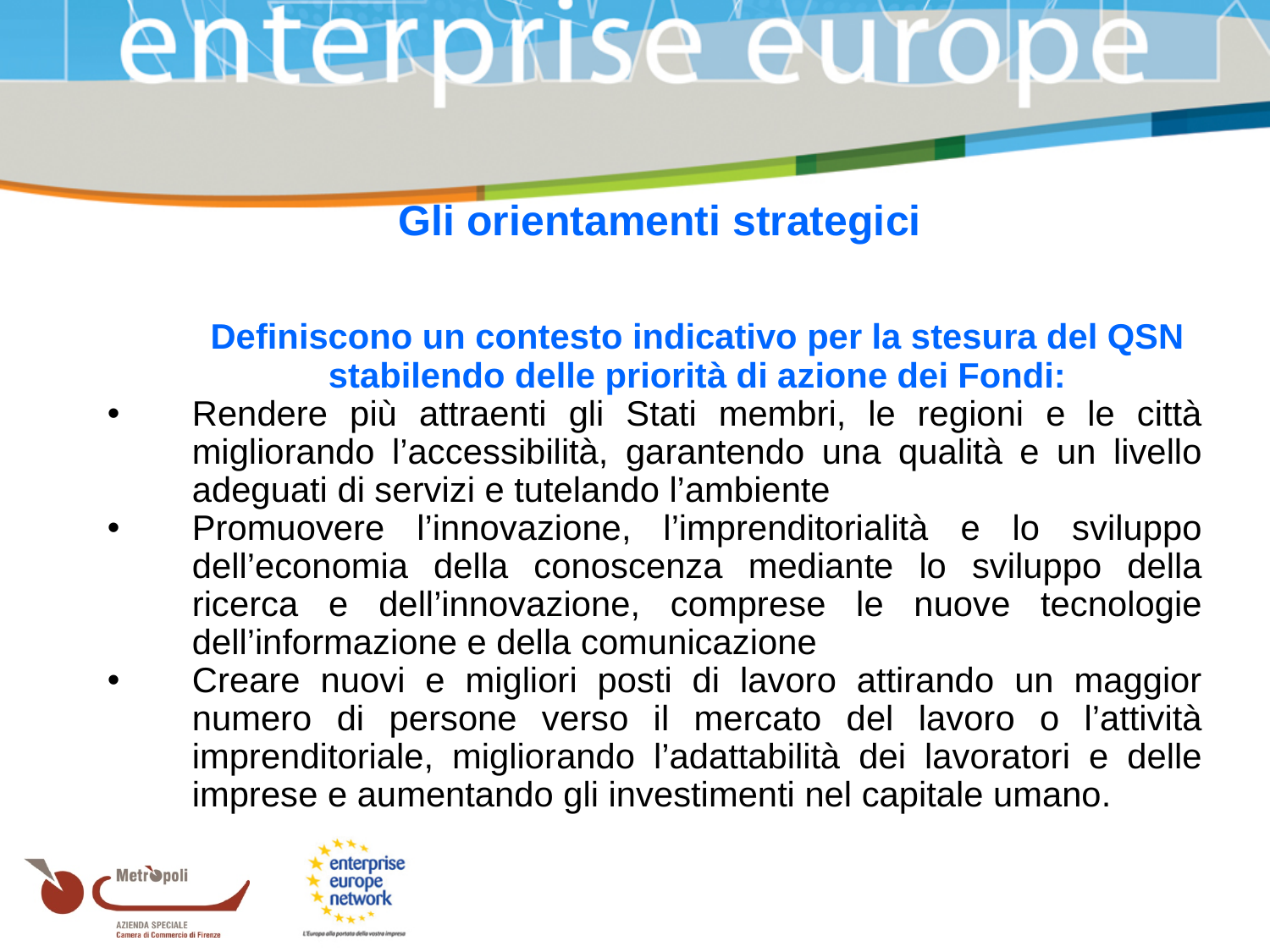

Gli orientamenti strategici
	Definiscono un contesto indicativo per la stesura del QSN stabilendo delle priorità di azione dei Fondi:
Rendere più attraenti gli Stati membri, le regioni e le città migliorando l’accessibilità, garantendo una qualità e un livello adeguati di servizi e tutelando l’ambiente
Promuovere l’innovazione, l’imprenditorialità e lo sviluppo dell’economia della conoscenza mediante lo sviluppo della ricerca e dell’innovazione, comprese le nuove tecnologie dell’informazione e della comunicazione
Creare nuovi e migliori posti di lavoro attirando un maggior numero di persone verso il mercato del lavoro o l’attività imprenditoriale, migliorando l’adattabilità dei lavoratori e delle imprese e aumentando gli investimenti nel capitale umano.